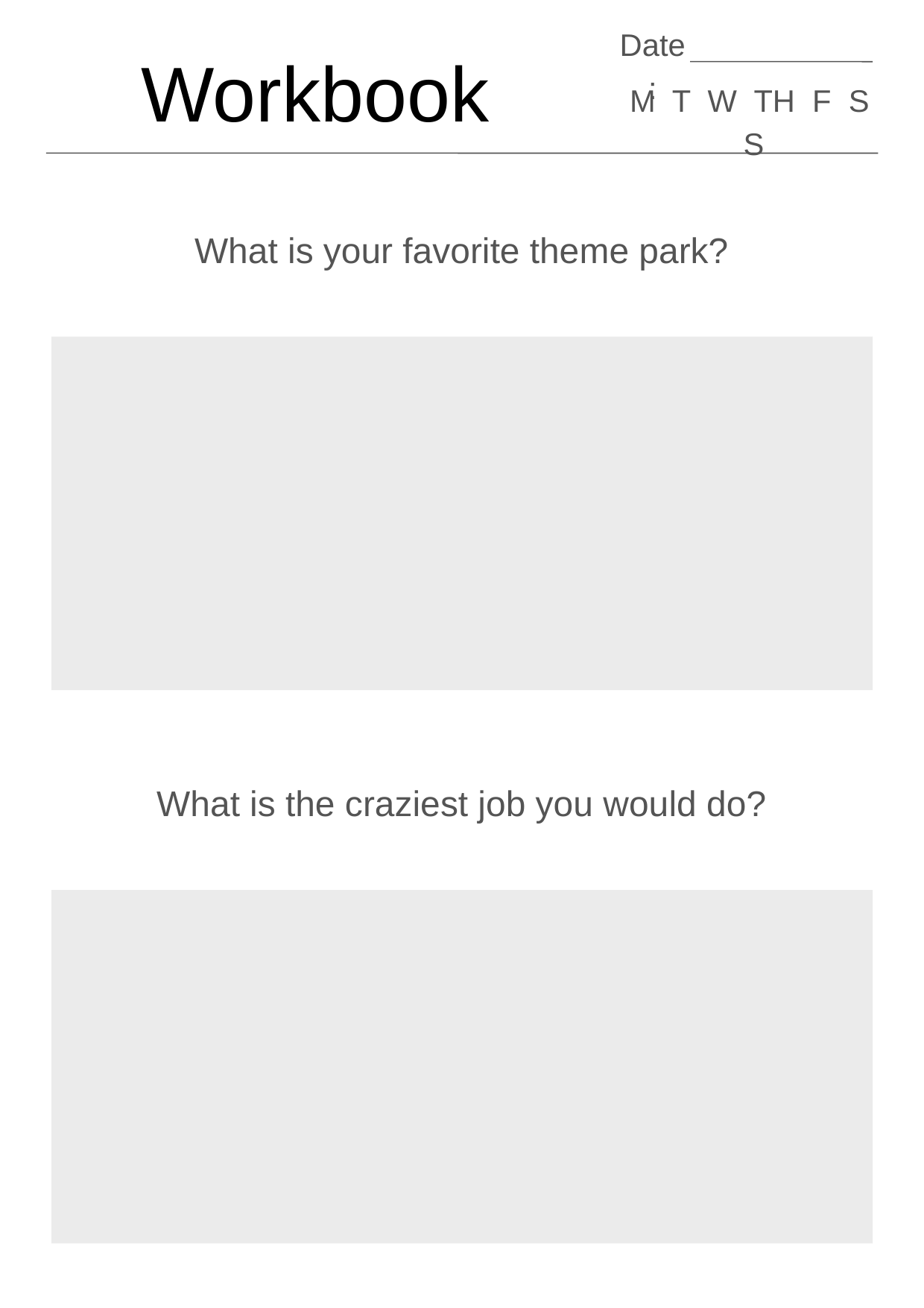

Date:
Workbook

M  T  W  TH  F  S  S

What is your favorite theme park?

What is the craziest job you would do?